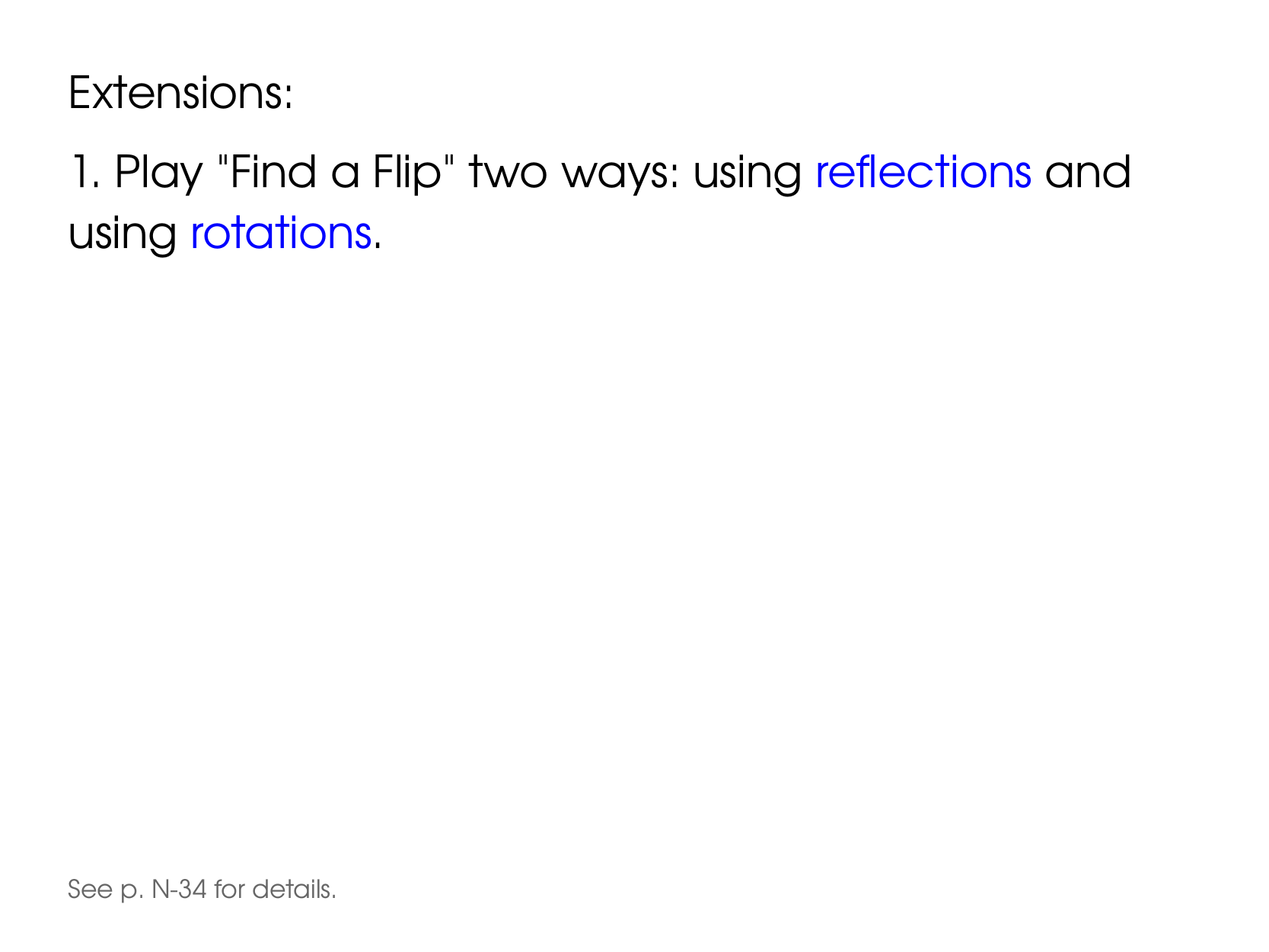

Extensions:
1. Play "Find a Flip" two ways: using reflections and using rotations.
See p. N-34 for details.